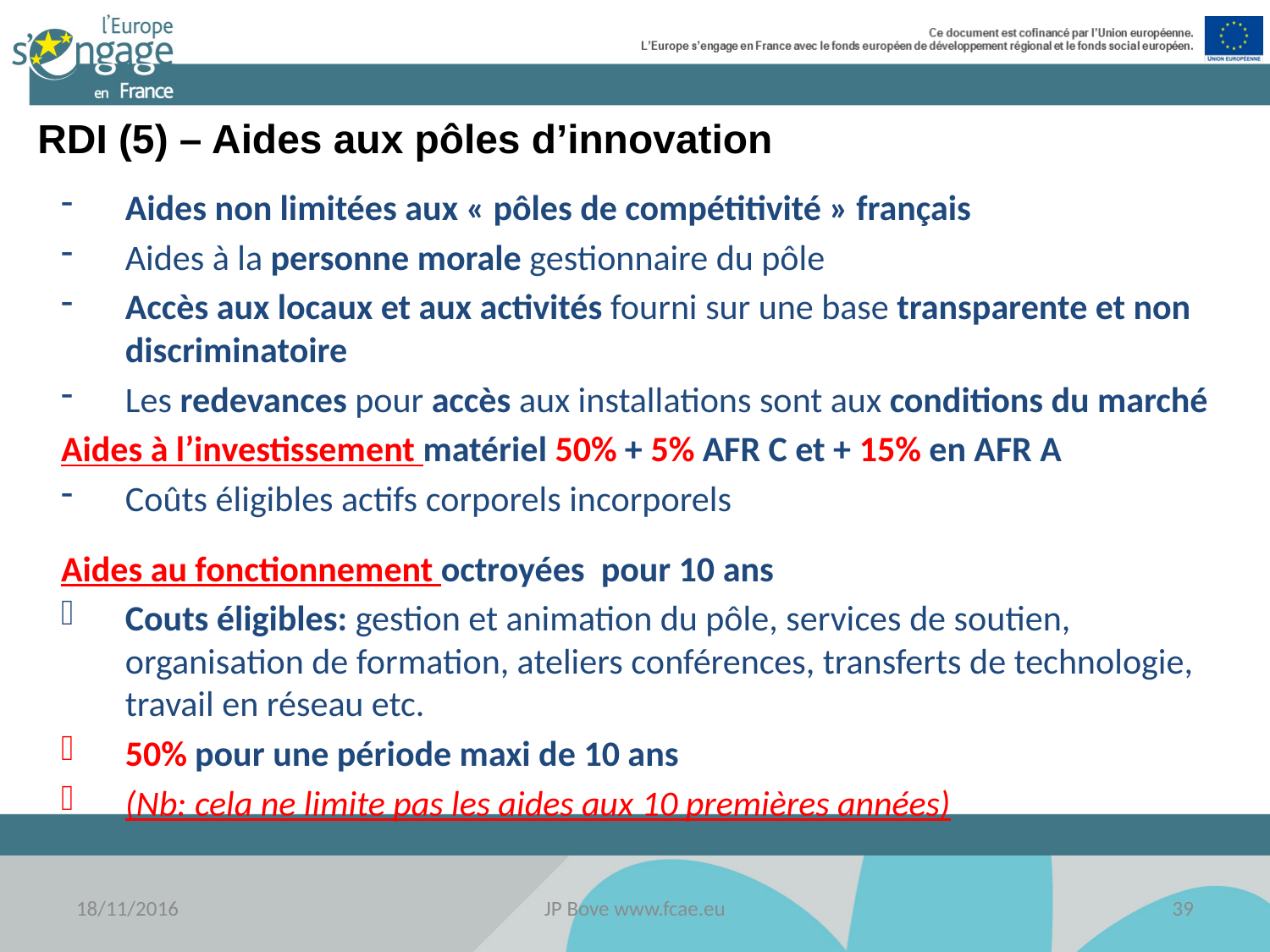

RDI (5) – Aides aux pôles d’innovation
Aides non limitées aux « pôles de compétitivité » français
Aides à la personne morale gestionnaire du pôle
Accès aux locaux et aux activités fourni sur une base transparente et non discriminatoire
Les redevances pour accès aux installations sont aux conditions du marché
Aides à l’investissement matériel 50% + 5% AFR C et + 15% en AFR A
Coûts éligibles actifs corporels incorporels

Aides au fonctionnement octroyées  pour 10 ans
Couts éligibles: gestion et animation du pôle, services de soutien, organisation de formation, ateliers conférences, transferts de technologie, travail en réseau etc.
50% pour une période maxi de 10 ans
(Nb: cela ne limite pas les aides aux 10 premières années)
18/11/2016
JP Bove www.fcae.eu
39